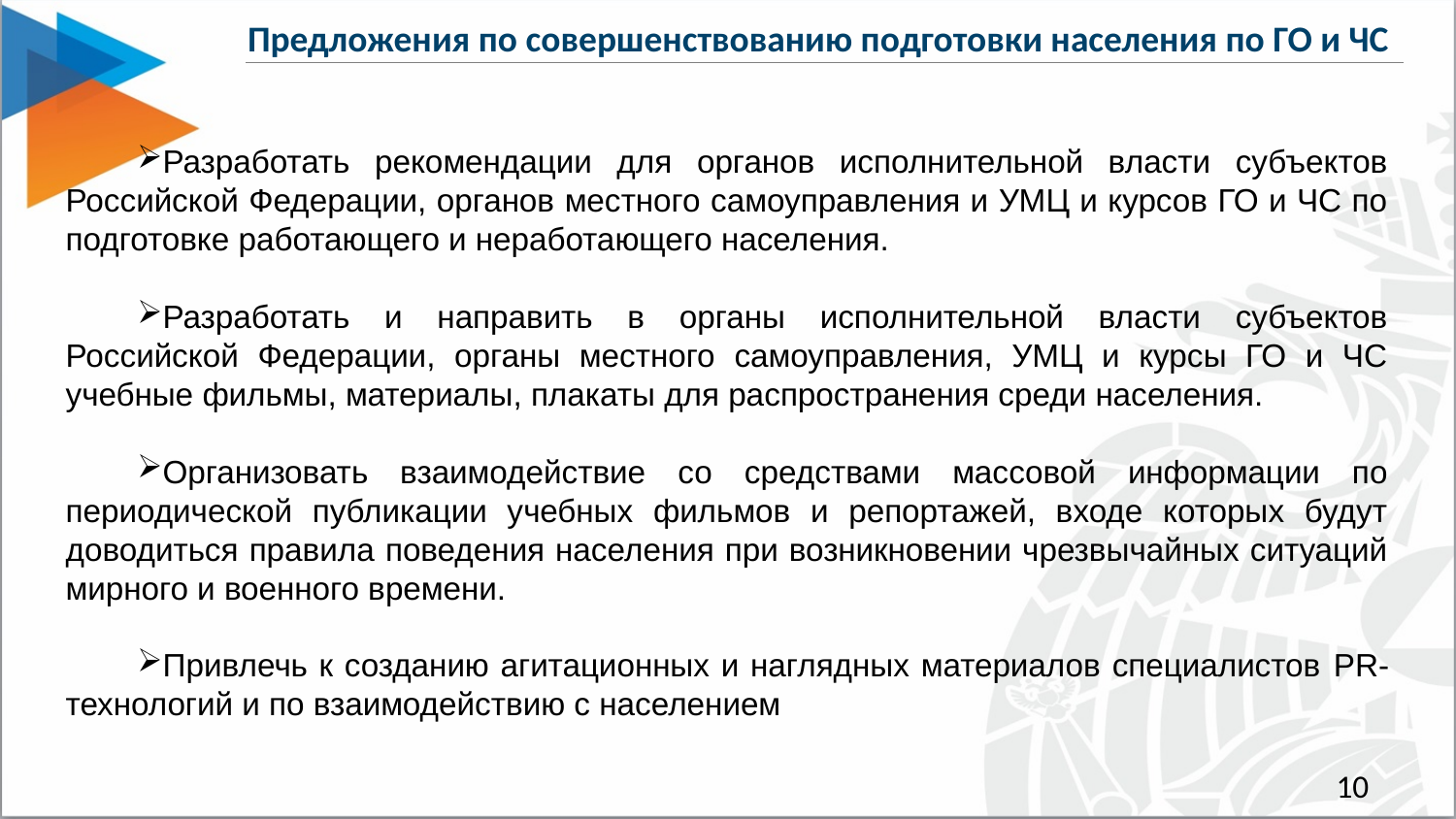

Предложения по совершенствованию подготовки населения по ГО и ЧС
Разработать рекомендации для органов исполнительной власти субъектов Российской Федерации, органов местного самоуправления и УМЦ и курсов ГО и ЧС по подготовке работающего и неработающего населения.

Разработать и направить в органы исполнительной власти субъектов Российской Федерации, органы местного самоуправления, УМЦ и курсы ГО и ЧС учебные фильмы, материалы, плакаты для распространения среди населения.

Организовать взаимодействие со средствами массовой информации по периодической публикации учебных фильмов и репортажей, входе которых будут доводиться правила поведения населения при возникновении чрезвычайных ситуаций мирного и военного времени.

Привлечь к созданию агитационных и наглядных материалов специалистов PR-технологий и по взаимодействию с населением

10